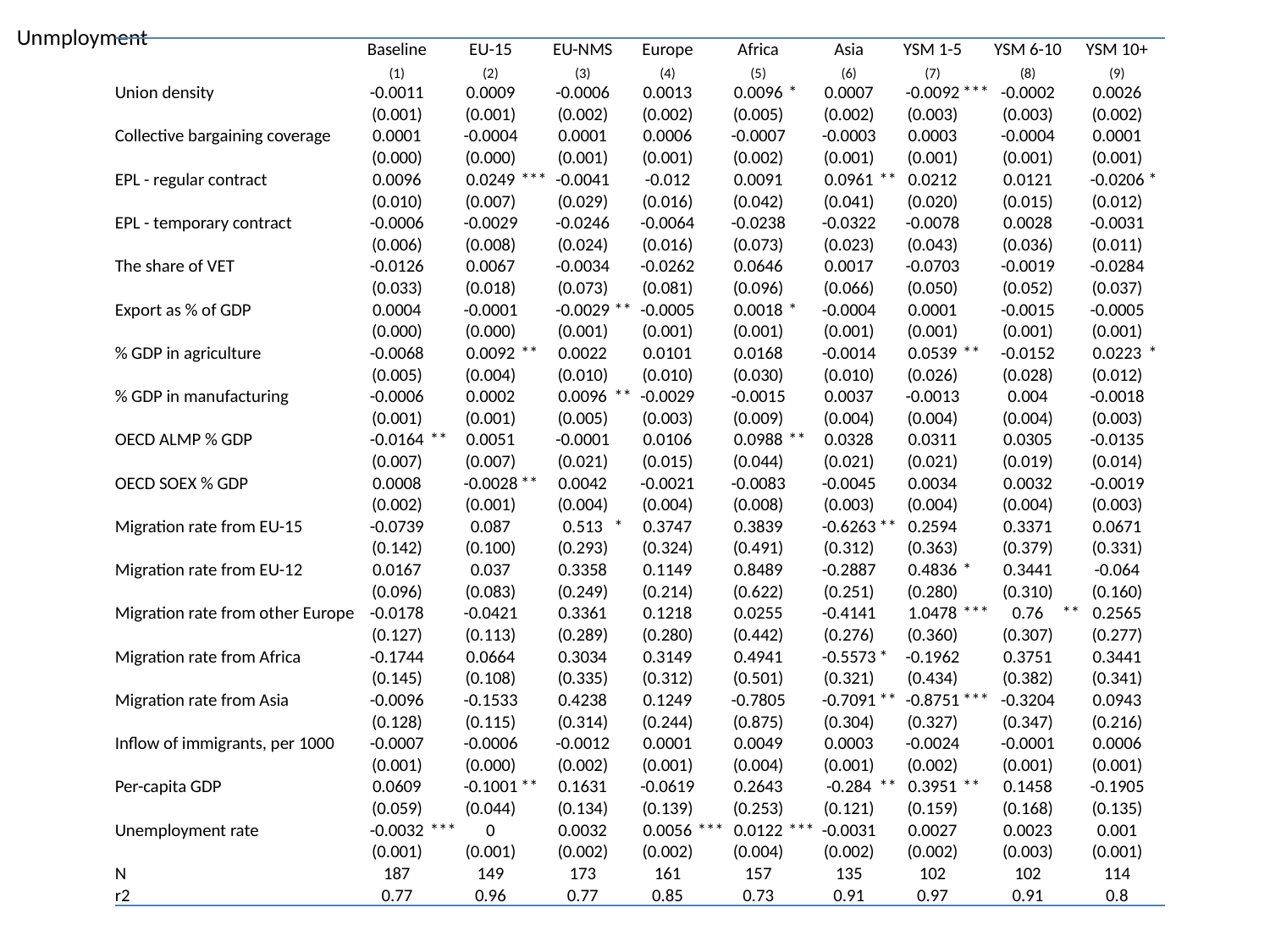

# Unmployment
|  | Baseline |  | EU-15 |  | EU-NMS |  | Europe |  | Africa |  | Asia |  | YSM 1-5 |  | YSM 6-10 |  | YSM 10+ |  |
| --- | --- | --- | --- | --- | --- | --- | --- | --- | --- | --- | --- | --- | --- | --- | --- | --- | --- | --- |
|  | (1) |  | (2) |  | (3) |  | (4) |  | (5) |  | (6) |  | (7) |  | (8) |  | (9) |  |
| Union density | -0.0011 |  | 0.0009 |  | -0.0006 |  | 0.0013 |  | 0.0096 | \* | 0.0007 |  | -0.0092 | \*\*\* | -0.0002 |  | 0.0026 |  |
|  | (0.001) |  | (0.001) |  | (0.002) |  | (0.002) |  | (0.005) |  | (0.002) |  | (0.003) |  | (0.003) |  | (0.002) |  |
| Collective bargaining coverage | 0.0001 |  | -0.0004 |  | 0.0001 |  | 0.0006 |  | -0.0007 |  | -0.0003 |  | 0.0003 |  | -0.0004 |  | 0.0001 |  |
|  | (0.000) |  | (0.000) |  | (0.001) |  | (0.001) |  | (0.002) |  | (0.001) |  | (0.001) |  | (0.001) |  | (0.001) |  |
| EPL - regular contract | 0.0096 |  | 0.0249 | \*\*\* | -0.0041 |  | -0.012 |  | 0.0091 |  | 0.0961 | \*\* | 0.0212 |  | 0.0121 |  | -0.0206 | \* |
|  | (0.010) |  | (0.007) |  | (0.029) |  | (0.016) |  | (0.042) |  | (0.041) |  | (0.020) |  | (0.015) |  | (0.012) |  |
| EPL - temporary contract | -0.0006 |  | -0.0029 |  | -0.0246 |  | -0.0064 |  | -0.0238 |  | -0.0322 |  | -0.0078 |  | 0.0028 |  | -0.0031 |  |
|  | (0.006) |  | (0.008) |  | (0.024) |  | (0.016) |  | (0.073) |  | (0.023) |  | (0.043) |  | (0.036) |  | (0.011) |  |
| The share of VET | -0.0126 |  | 0.0067 |  | -0.0034 |  | -0.0262 |  | 0.0646 |  | 0.0017 |  | -0.0703 |  | -0.0019 |  | -0.0284 |  |
|  | (0.033) |  | (0.018) |  | (0.073) |  | (0.081) |  | (0.096) |  | (0.066) |  | (0.050) |  | (0.052) |  | (0.037) |  |
| Export as % of GDP | 0.0004 |  | -0.0001 |  | -0.0029 | \*\* | -0.0005 |  | 0.0018 | \* | -0.0004 |  | 0.0001 |  | -0.0015 |  | -0.0005 |  |
|  | (0.000) |  | (0.000) |  | (0.001) |  | (0.001) |  | (0.001) |  | (0.001) |  | (0.001) |  | (0.001) |  | (0.001) |  |
| % GDP in agriculture | -0.0068 |  | 0.0092 | \*\* | 0.0022 |  | 0.0101 |  | 0.0168 |  | -0.0014 |  | 0.0539 | \*\* | -0.0152 |  | 0.0223 | \* |
|  | (0.005) |  | (0.004) |  | (0.010) |  | (0.010) |  | (0.030) |  | (0.010) |  | (0.026) |  | (0.028) |  | (0.012) |  |
| % GDP in manufacturing | -0.0006 |  | 0.0002 |  | 0.0096 | \*\* | -0.0029 |  | -0.0015 |  | 0.0037 |  | -0.0013 |  | 0.004 |  | -0.0018 |  |
|  | (0.001) |  | (0.001) |  | (0.005) |  | (0.003) |  | (0.009) |  | (0.004) |  | (0.004) |  | (0.004) |  | (0.003) |  |
| OECD ALMP % GDP | -0.0164 | \*\* | 0.0051 |  | -0.0001 |  | 0.0106 |  | 0.0988 | \*\* | 0.0328 |  | 0.0311 |  | 0.0305 |  | -0.0135 |  |
|  | (0.007) |  | (0.007) |  | (0.021) |  | (0.015) |  | (0.044) |  | (0.021) |  | (0.021) |  | (0.019) |  | (0.014) |  |
| OECD SOEX % GDP | 0.0008 |  | -0.0028 | \*\* | 0.0042 |  | -0.0021 |  | -0.0083 |  | -0.0045 |  | 0.0034 |  | 0.0032 |  | -0.0019 |  |
|  | (0.002) |  | (0.001) |  | (0.004) |  | (0.004) |  | (0.008) |  | (0.003) |  | (0.004) |  | (0.004) |  | (0.003) |  |
| Migration rate from EU-15 | -0.0739 |  | 0.087 |  | 0.513 | \* | 0.3747 |  | 0.3839 |  | -0.6263 | \*\* | 0.2594 |  | 0.3371 |  | 0.0671 |  |
|  | (0.142) |  | (0.100) |  | (0.293) |  | (0.324) |  | (0.491) |  | (0.312) |  | (0.363) |  | (0.379) |  | (0.331) |  |
| Migration rate from EU-12 | 0.0167 |  | 0.037 |  | 0.3358 |  | 0.1149 |  | 0.8489 |  | -0.2887 |  | 0.4836 | \* | 0.3441 |  | -0.064 |  |
|  | (0.096) |  | (0.083) |  | (0.249) |  | (0.214) |  | (0.622) |  | (0.251) |  | (0.280) |  | (0.310) |  | (0.160) |  |
| Migration rate from other Europe | -0.0178 |  | -0.0421 |  | 0.3361 |  | 0.1218 |  | 0.0255 |  | -0.4141 |  | 1.0478 | \*\*\* | 0.76 | \*\* | 0.2565 |  |
|  | (0.127) |  | (0.113) |  | (0.289) |  | (0.280) |  | (0.442) |  | (0.276) |  | (0.360) |  | (0.307) |  | (0.277) |  |
| Migration rate from Africa | -0.1744 |  | 0.0664 |  | 0.3034 |  | 0.3149 |  | 0.4941 |  | -0.5573 | \* | -0.1962 |  | 0.3751 |  | 0.3441 |  |
|  | (0.145) |  | (0.108) |  | (0.335) |  | (0.312) |  | (0.501) |  | (0.321) |  | (0.434) |  | (0.382) |  | (0.341) |  |
| Migration rate from Asia | -0.0096 |  | -0.1533 |  | 0.4238 |  | 0.1249 |  | -0.7805 |  | -0.7091 | \*\* | -0.8751 | \*\*\* | -0.3204 |  | 0.0943 |  |
|  | (0.128) |  | (0.115) |  | (0.314) |  | (0.244) |  | (0.875) |  | (0.304) |  | (0.327) |  | (0.347) |  | (0.216) |  |
| Inflow of immigrants, per 1000 | -0.0007 |  | -0.0006 |  | -0.0012 |  | 0.0001 |  | 0.0049 |  | 0.0003 |  | -0.0024 |  | -0.0001 |  | 0.0006 |  |
|  | (0.001) |  | (0.000) |  | (0.002) |  | (0.001) |  | (0.004) |  | (0.001) |  | (0.002) |  | (0.001) |  | (0.001) |  |
| Per-capita GDP | 0.0609 |  | -0.1001 | \*\* | 0.1631 |  | -0.0619 |  | 0.2643 |  | -0.284 | \*\* | 0.3951 | \*\* | 0.1458 |  | -0.1905 |  |
|  | (0.059) |  | (0.044) |  | (0.134) |  | (0.139) |  | (0.253) |  | (0.121) |  | (0.159) |  | (0.168) |  | (0.135) |  |
| Unemployment rate | -0.0032 | \*\*\* | 0 |  | 0.0032 |  | 0.0056 | \*\*\* | 0.0122 | \*\*\* | -0.0031 |  | 0.0027 |  | 0.0023 |  | 0.001 |  |
|  | (0.001) |  | (0.001) |  | (0.002) |  | (0.002) |  | (0.004) |  | (0.002) |  | (0.002) |  | (0.003) |  | (0.001) |  |
| N | 187 |  | 149 |  | 173 |  | 161 |  | 157 |  | 135 |  | 102 |  | 102 |  | 114 |  |
| r2 | 0.77 |  | 0.96 |  | 0.77 |  | 0.85 |  | 0.73 |  | 0.91 |  | 0.97 |  | 0.91 |  | 0.8 |  |